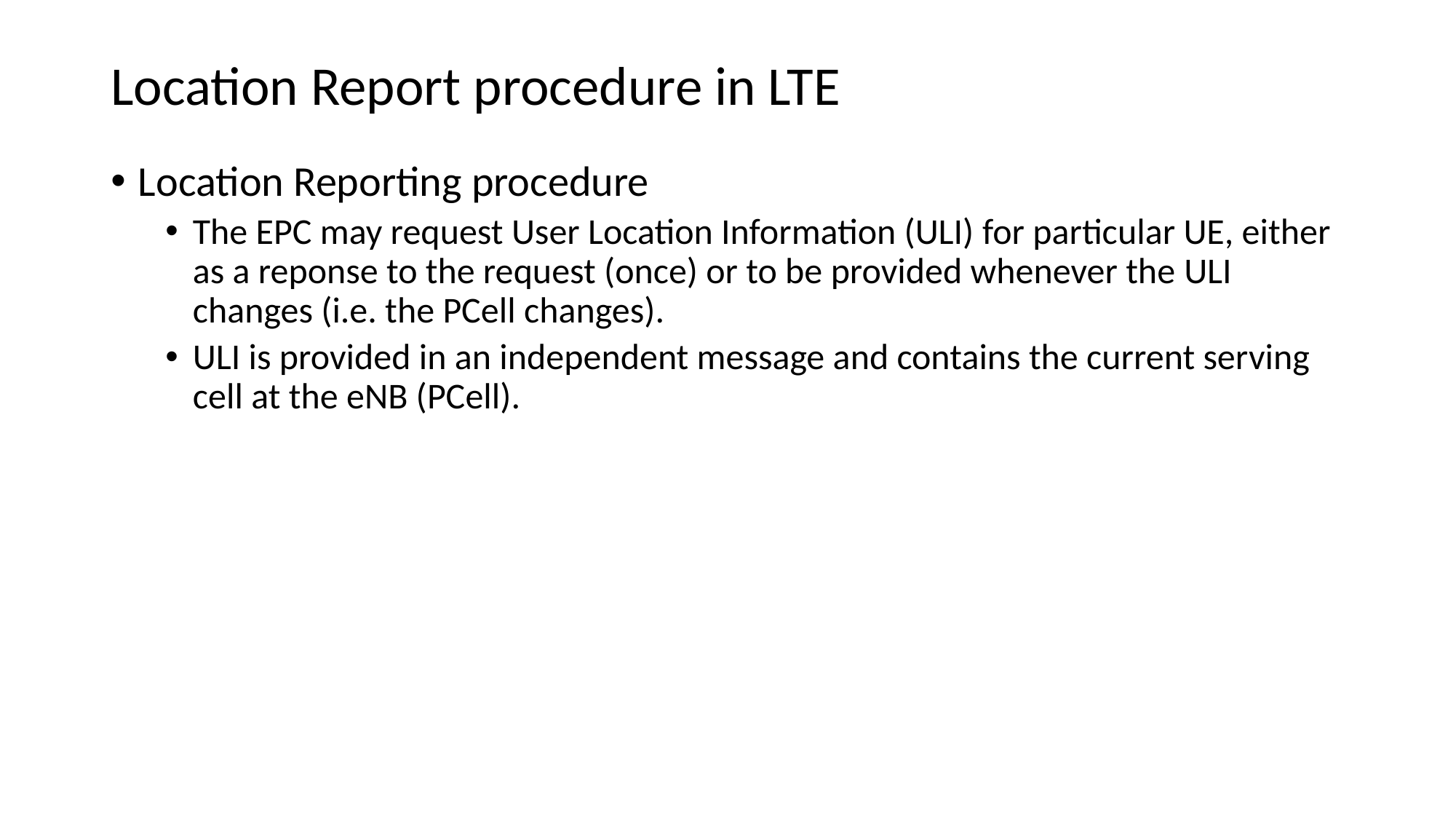

# Location Report procedure in LTE
Location Reporting procedure
The EPC may request User Location Information (ULI) for particular UE, either as a reponse to the request (once) or to be provided whenever the ULI changes (i.e. the PCell changes).
ULI is provided in an independent message and contains the current serving cell at the eNB (PCell).